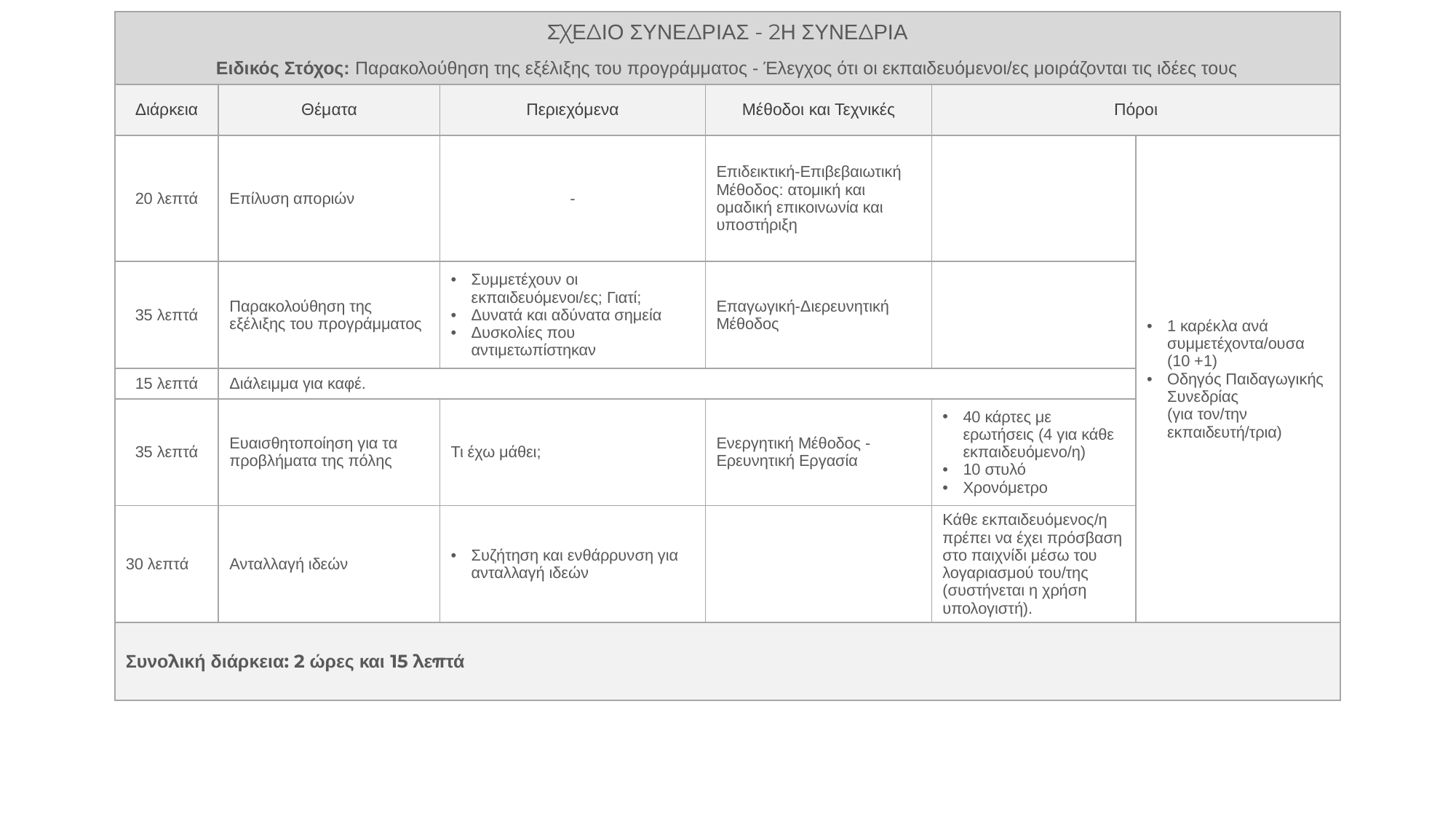

| ΣΧΕΔΙΟ ΣΥΝΕΔΡΙΑΣ - 2Η ΣΥΝΕΔΡΙΑ Ειδικός Στόχος: Παρακολούθηση της εξέλιξης του προγράμματος - Έλεγχος ότι οι εκπαιδευόμενοι/ες μοιράζονται τις ιδέες τους |  |  |  |  |  |
| --- | --- | --- | --- | --- | --- |
| Διάρκεια | Θέματα | Περιεχόμενα | Μέθοδοι και Τεχνικές | Πόροι |  |
| 20 λεπτά | Επίλυση αποριών | - | Επιδεικτική-Επιβεβαιωτική Μέθοδος: ατομική και ομαδική επικοινωνία και υποστήριξη |  | 1 καρέκλα ανά συμμετέχοντα/ουσα (10 +1) Οδηγός Παιδαγωγικής Συνεδρίας (για τον/την εκπαιδευτή/τρια) |
| 35 λεπτά | Παρακολούθηση της εξέλιξης του προγράμματος | Συμμετέχουν οι εκπαιδευόμενοι/ες; Γιατί; Δυνατά και αδύνατα σημεία Δυσκολίες που αντιμετωπίστηκαν | Επαγωγική-Διερευνητική Μέθοδος |  |  |
| 15 λεπτά | Διάλειμμα για καφέ. |  |  |  |  |
| 35 λεπτά | Ευαισθητοποίηση για τα προβλήματα της πόλης | Τι έχω μάθει; | Ενεργητική Μέθοδος - Ερευνητική Εργασία | 40 κάρτες με ερωτήσεις (4 για κάθε εκπαιδευόμενο/η) 10 στυλό Χρονόμετρο |  |
| 30 λεπτά | Ανταλλαγή ιδεών | Συζήτηση και ενθάρρυνση για ανταλλαγή ιδεών |  | Κάθε εκπαιδευόμενος/η πρέπει να έχει πρόσβαση στο παιχνίδι μέσω του λογαριασμού του/της (συστήνεται η χρήση υπολογιστή). |  |
| Συνολική διάρκεια: 2 ώρες και 15 λεπτά |  |  |  |  |  |